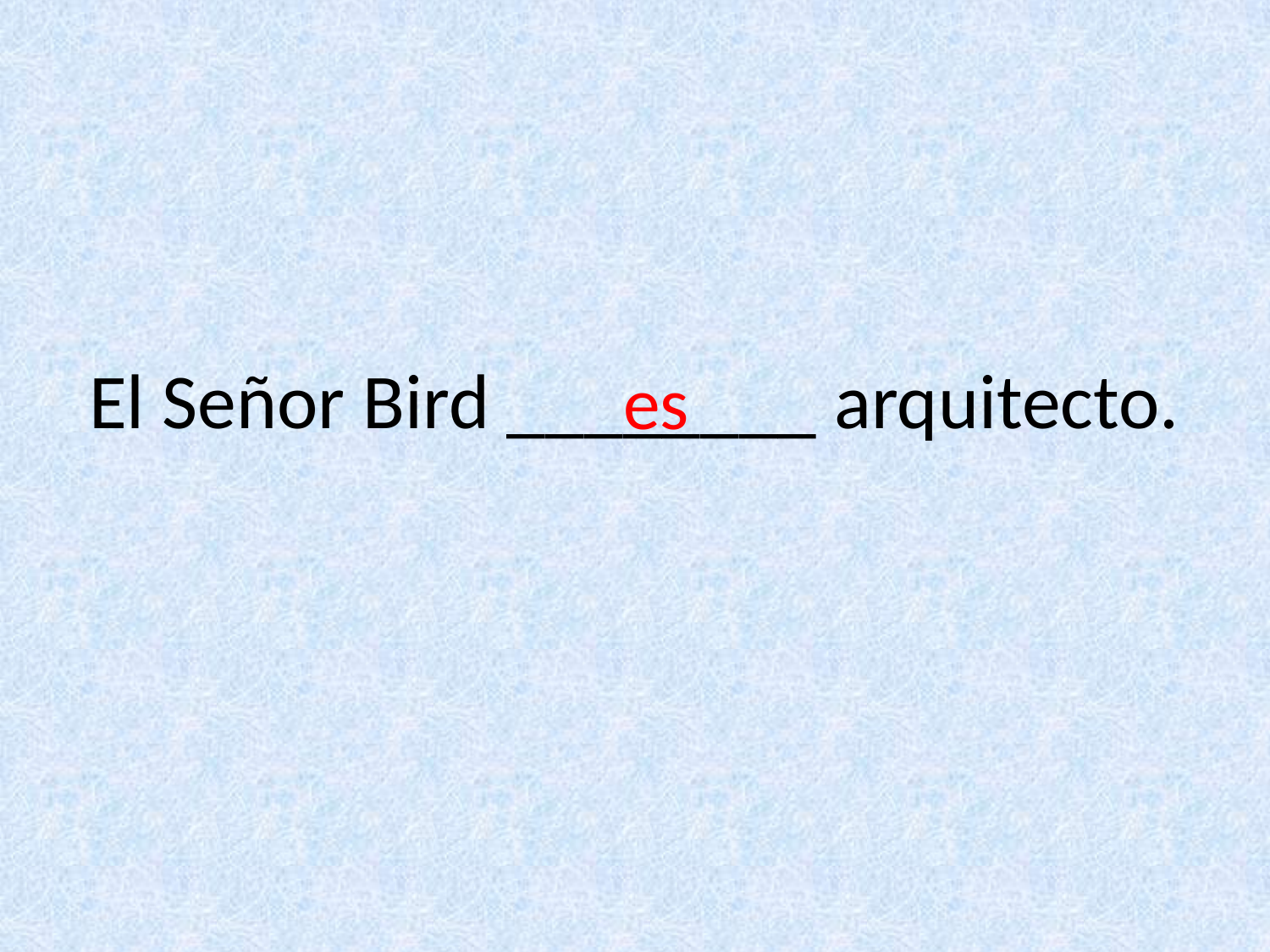

# El Señor Bird ________ arquitecto.
es